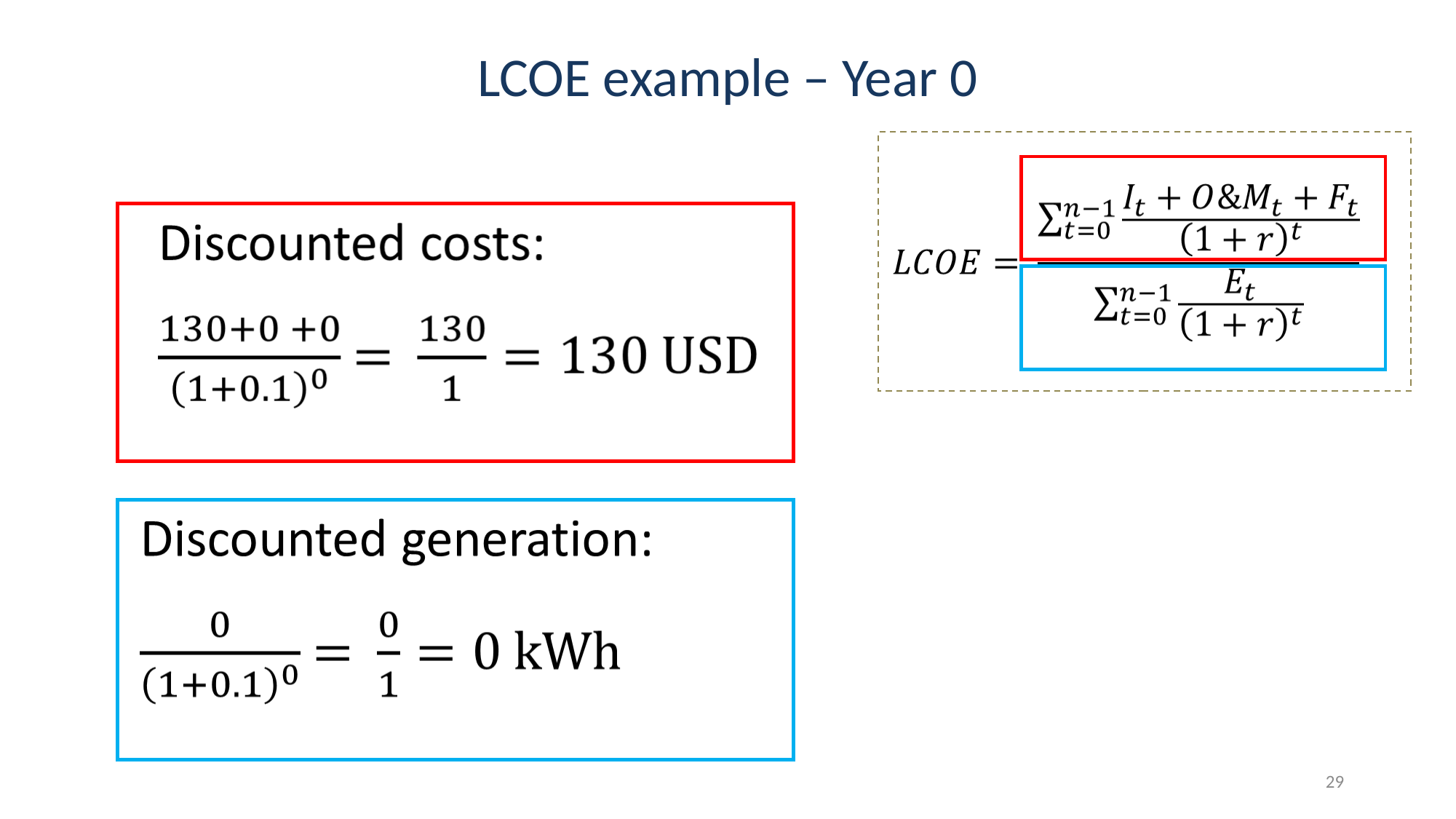

# LCOE example – Year 0

29